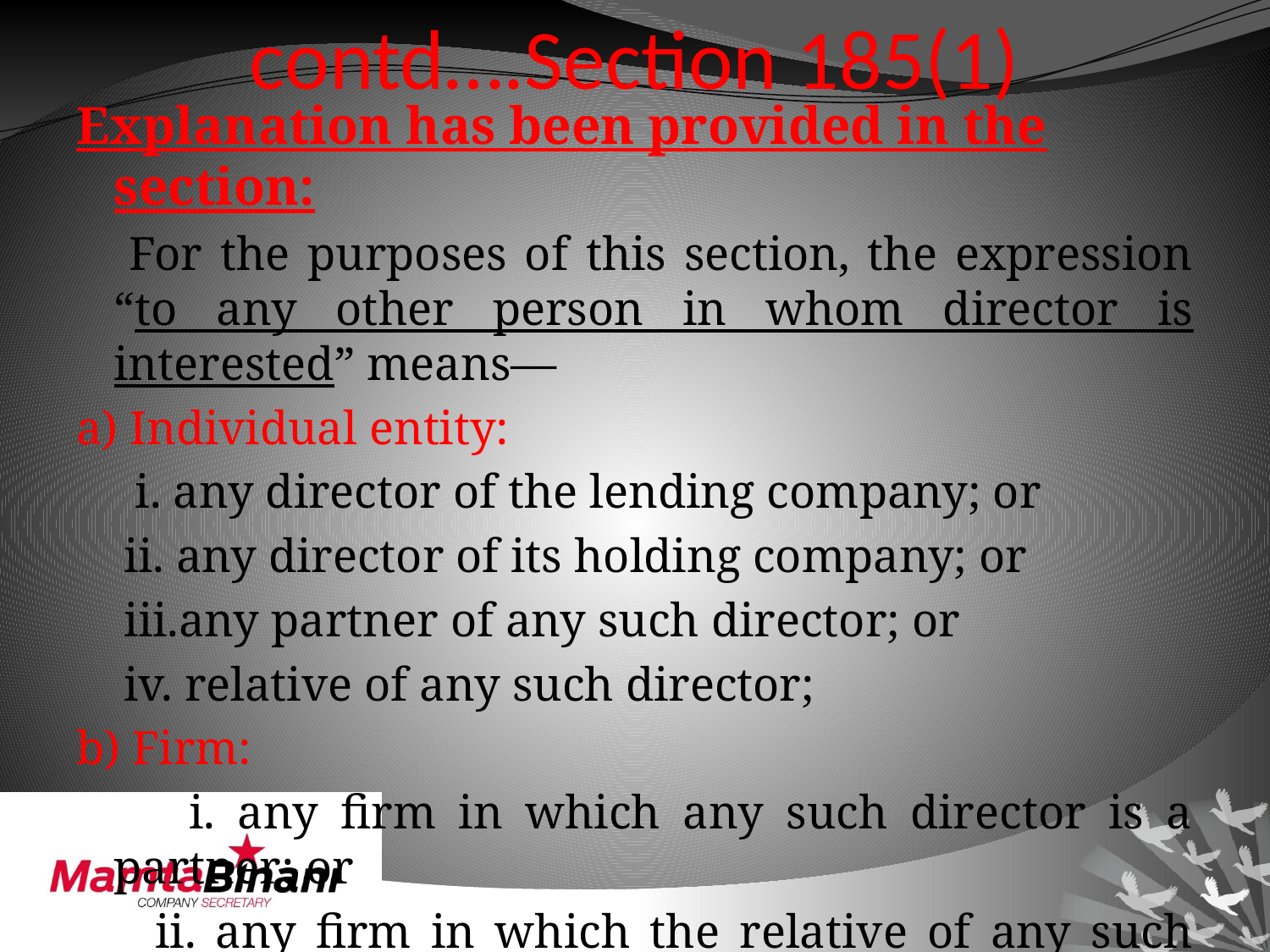

# contd….Section 185(1)
Explanation has been provided in the section:
   For the purposes of this section, the expression “to any other person in whom director is interested” means—
a) Individual entity:
     i. any director of the lending company; or
    ii. any director of its holding company; or
    iii.any partner of any such director; or
    iv. relative of any such director;
b) Firm:
     i. any firm in which any such director is a partner; or
    ii. any firm in which the relative of any such director is a partner;